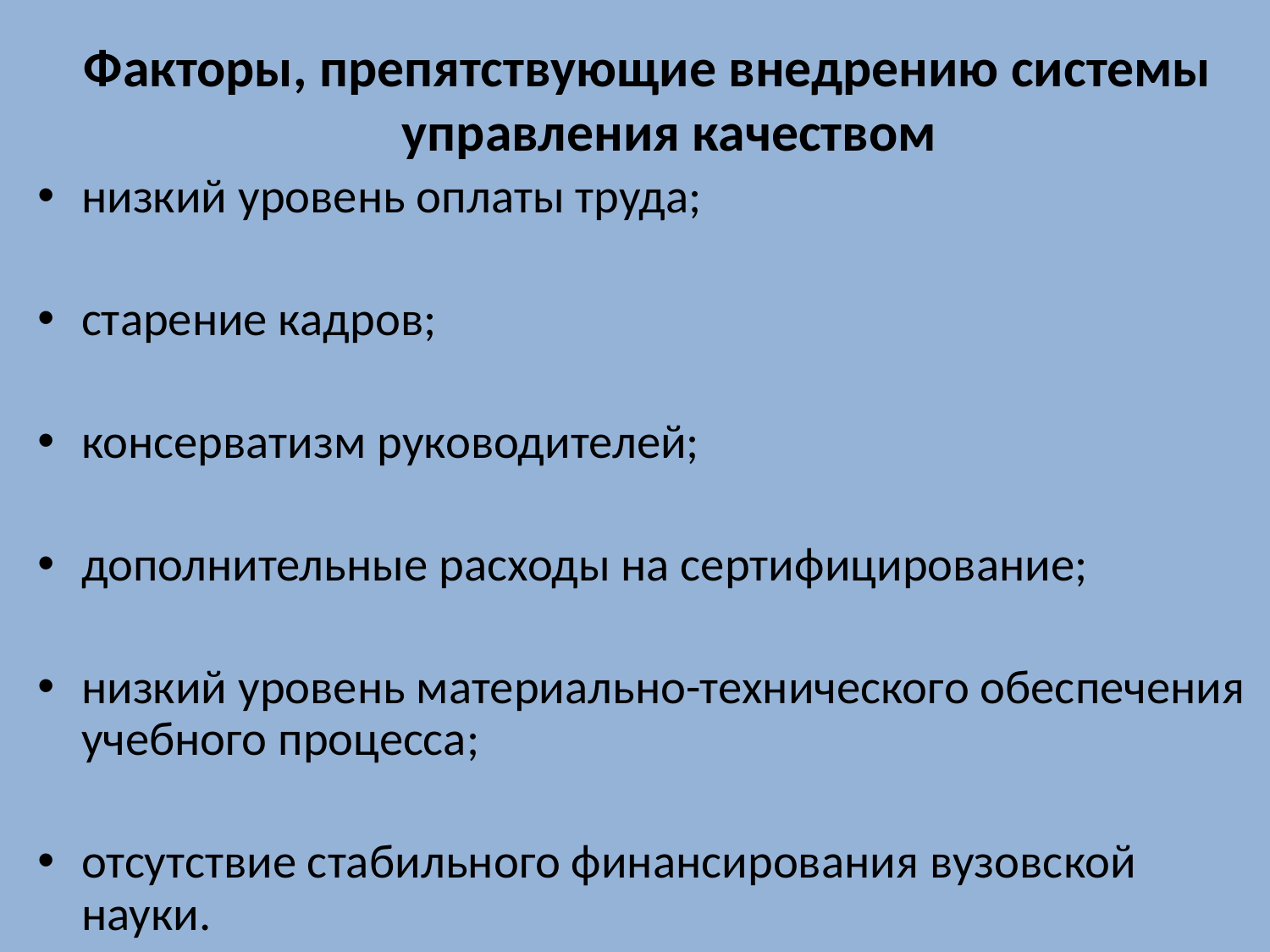

Факторы, препятствующие внедрению системы управления качеством
низкий уровень оплаты труда;

старение кадров;

консерватизм руководителей;

дополнительные расходы на сертифицирование;

низкий уровень материально-технического обеспечения учебного процесса;

отсутствие стабильного финансирования вузовской науки.